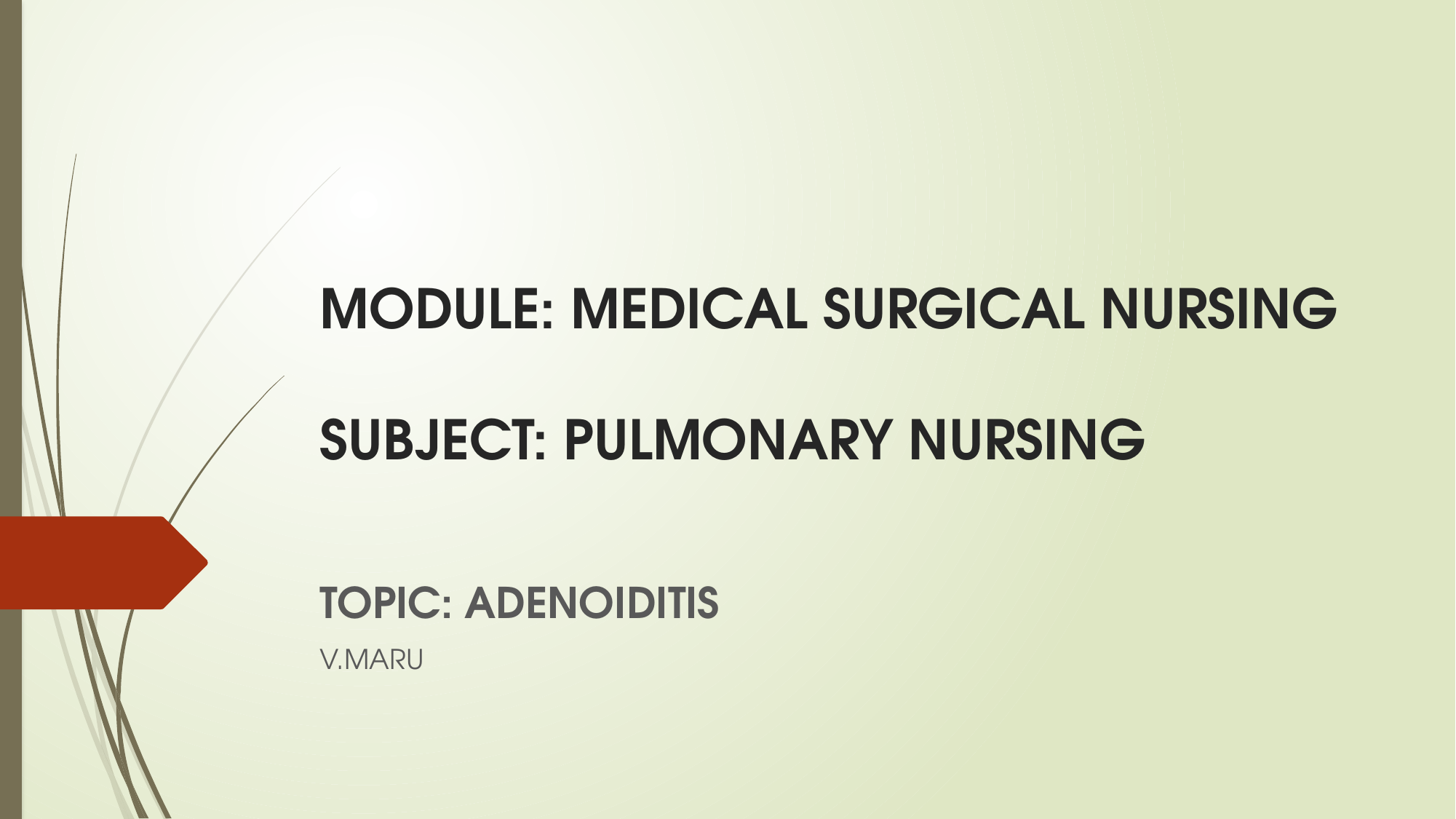

# MODULE: MEDICAL SURGICAL NURSING SUBJECT: PULMONARY NURSING
TOPIC: ADENOIDITIS
V.MARU